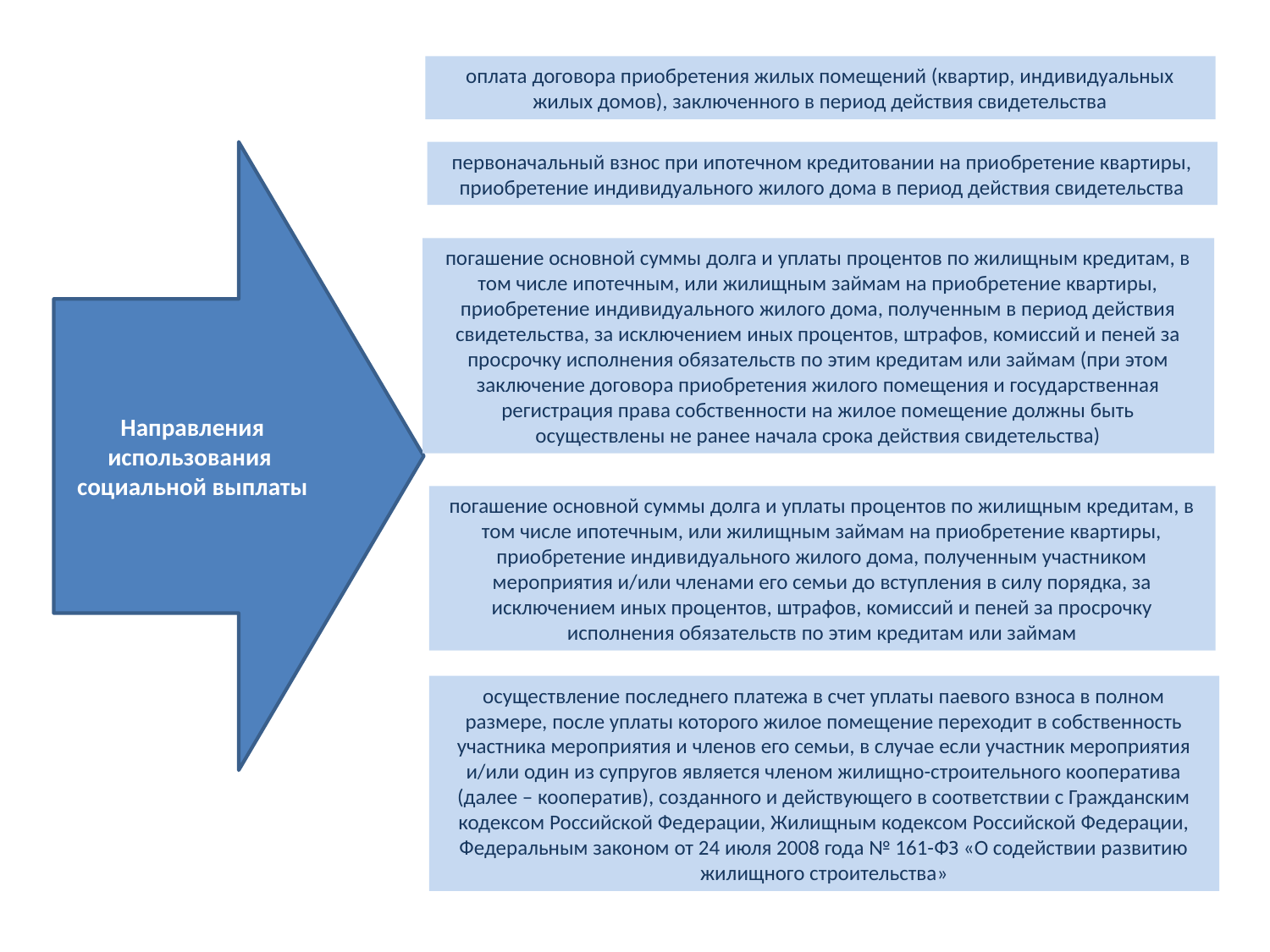

оплата договора приобретения жилых помещений (квартир, индивидуальных жилых домов), заключенного в период действия свидетельства
Направления использования  социальной выплаты
первоначальный взнос при ипотечном кредитовании на приобретение квартиры, приобретение индивидуального жилого дома в период действия свидетельства
погашение основной суммы долга и уплаты процентов по жилищным кредитам, в том числе ипотечным, или жилищным займам на приобретение квартиры, приобретение индивидуального жилого дома, полученным в период действия свидетельства, за исключением иных процентов, штрафов, комиссий и пеней за просрочку исполнения обязательств по этим кредитам или займам (при этом заключение договора приобретения жилого помещения и государственная регистрация права собственности на жилое помещение должны быть осуществлены не ранее начала срока действия свидетельства)
погашение основной суммы долга и уплаты процентов по жилищным кредитам, в том числе ипотечным, или жилищным займам на приобретение квартиры, приобретение индивидуального жилого дома, полученным участником мероприятия и/или членами его семьи до вступления в силу порядка, за исключением иных процентов, штрафов, комиссий и пеней за просрочку исполнения обязательств по этим кредитам или займам
осуществление последнего платежа в счет уплаты паевого взноса в полном размере, после уплаты которого жилое помещение переходит в собственность участника мероприятия и членов его семьи, в случае если участник мероприятия и/или один из супругов является членом жилищно-строительного кооператива (далее – кооператив), созданного и действующего в соответствии с Гражданским кодексом Российской Федерации, Жилищным кодексом Российской Федерации, Федеральным законом от 24 июля 2008 года № 161-ФЗ «О содействии развитию жилищного строительства»